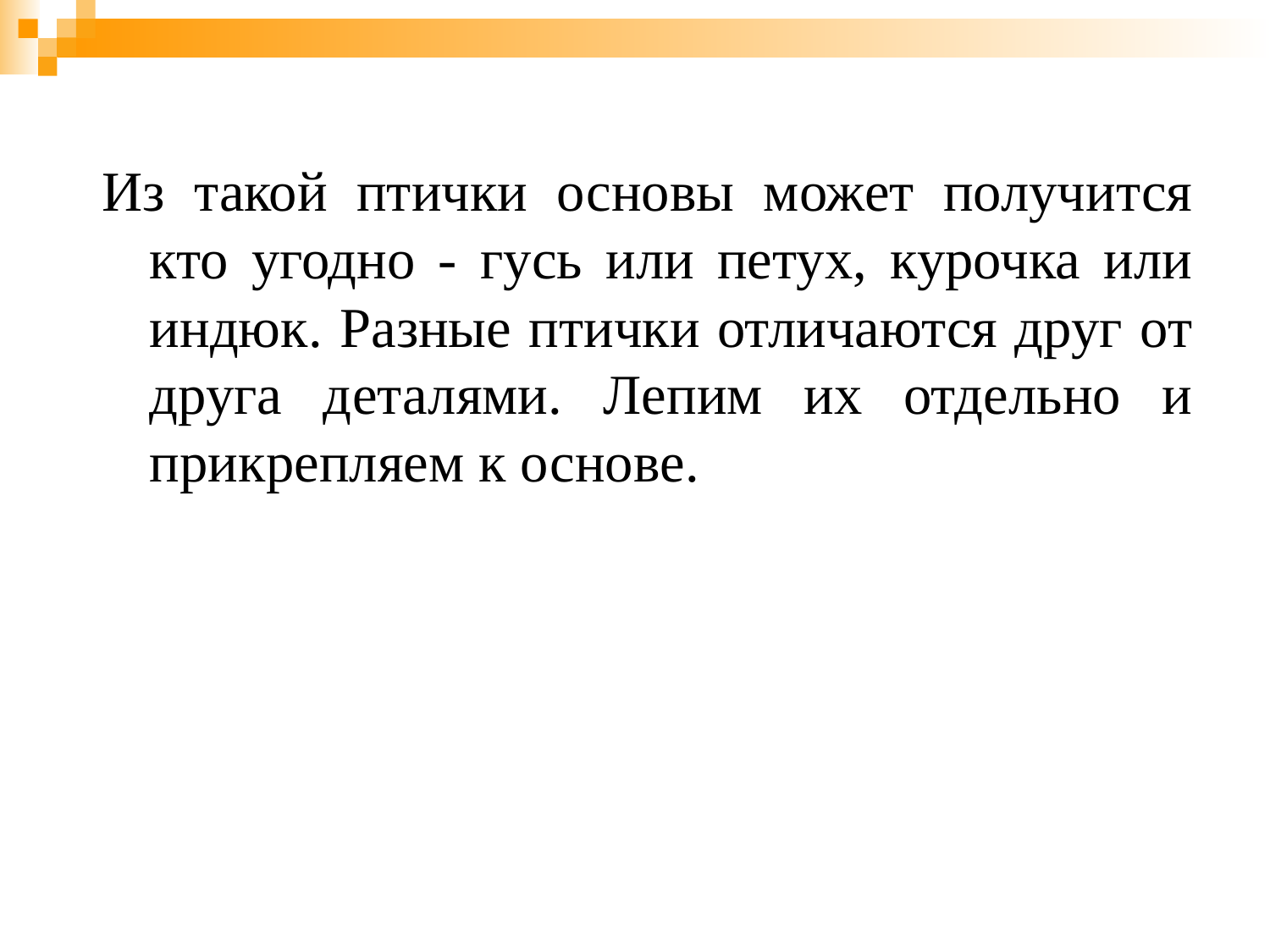

Из такой птички основы может получится кто угодно - гусь или петух, курочка или индюк. Разные птички отличаются друг от друга деталями. Лепим их отдельно и прикрепляем к основе.